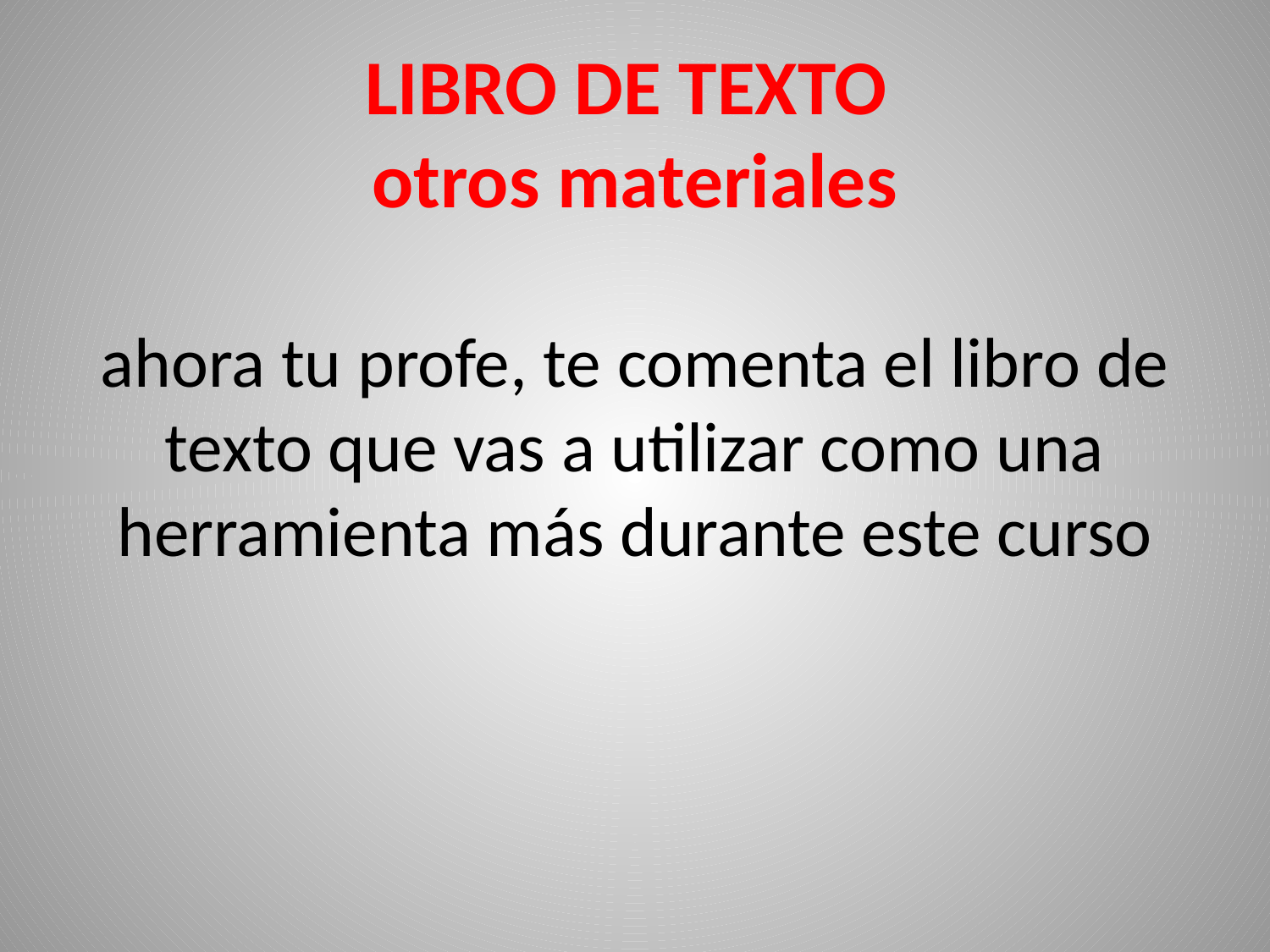

# LIBRO DE TEXTO otros materiales ahora tu profe, te comenta el libro de texto que vas a utilizar como una herramienta más durante este curso